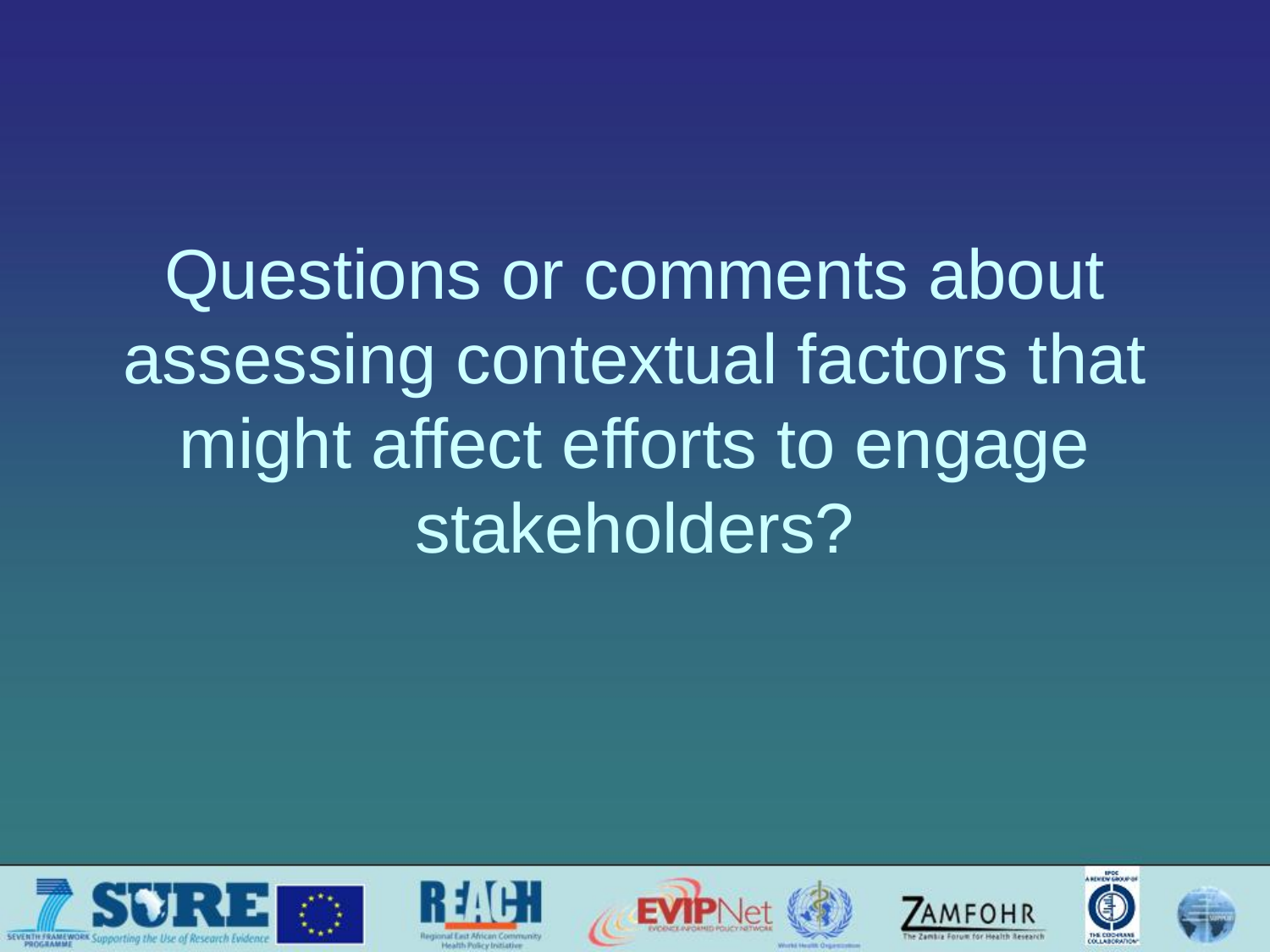

# Questions or comments about assessing contextual factors that might affect efforts to engage stakeholders?